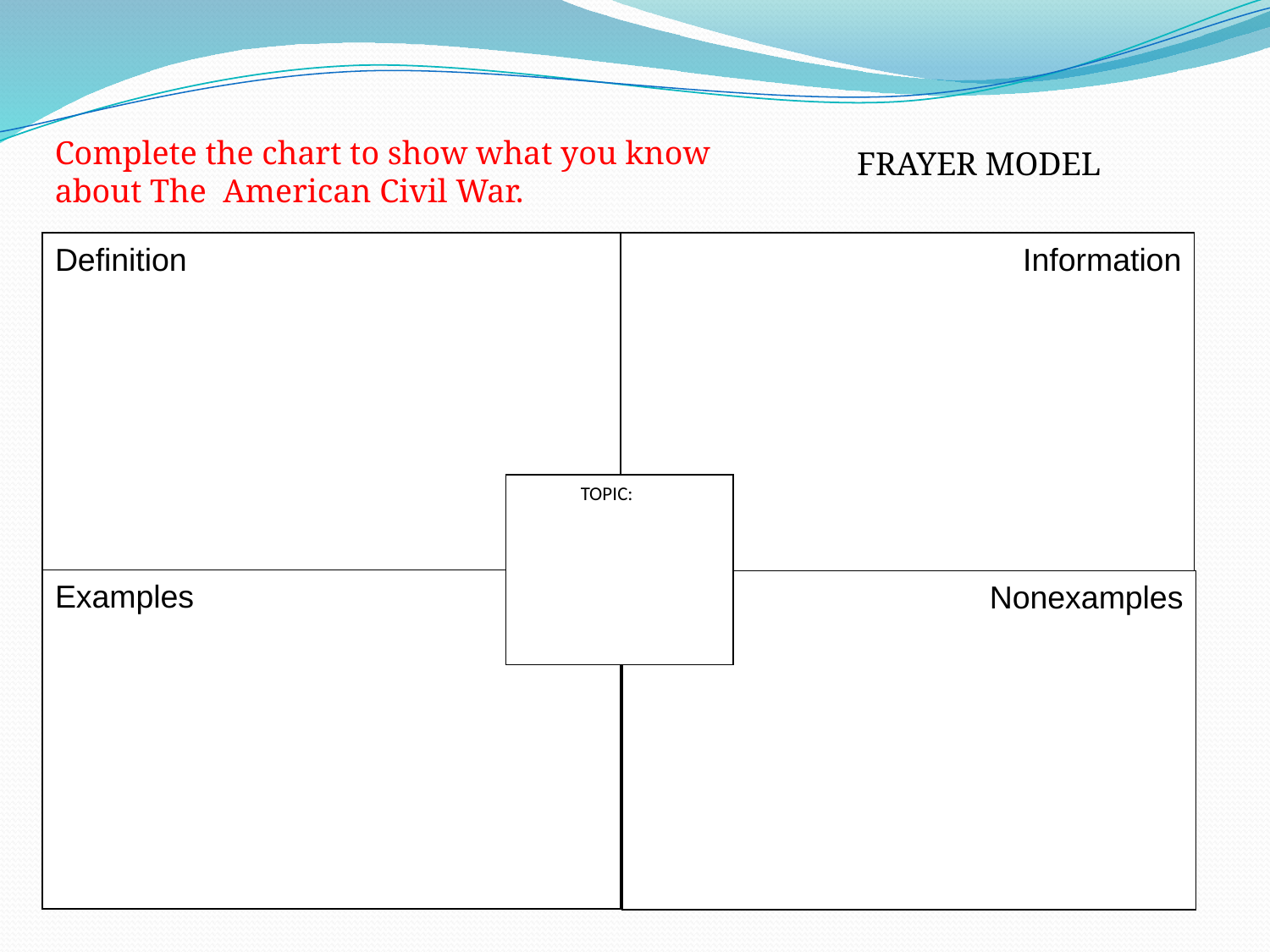

Complete the chart to show what you know about The  American Civil War.
FRAYER MODEL
Definition
Information
              TOPIC:
Examples
Nonexamples